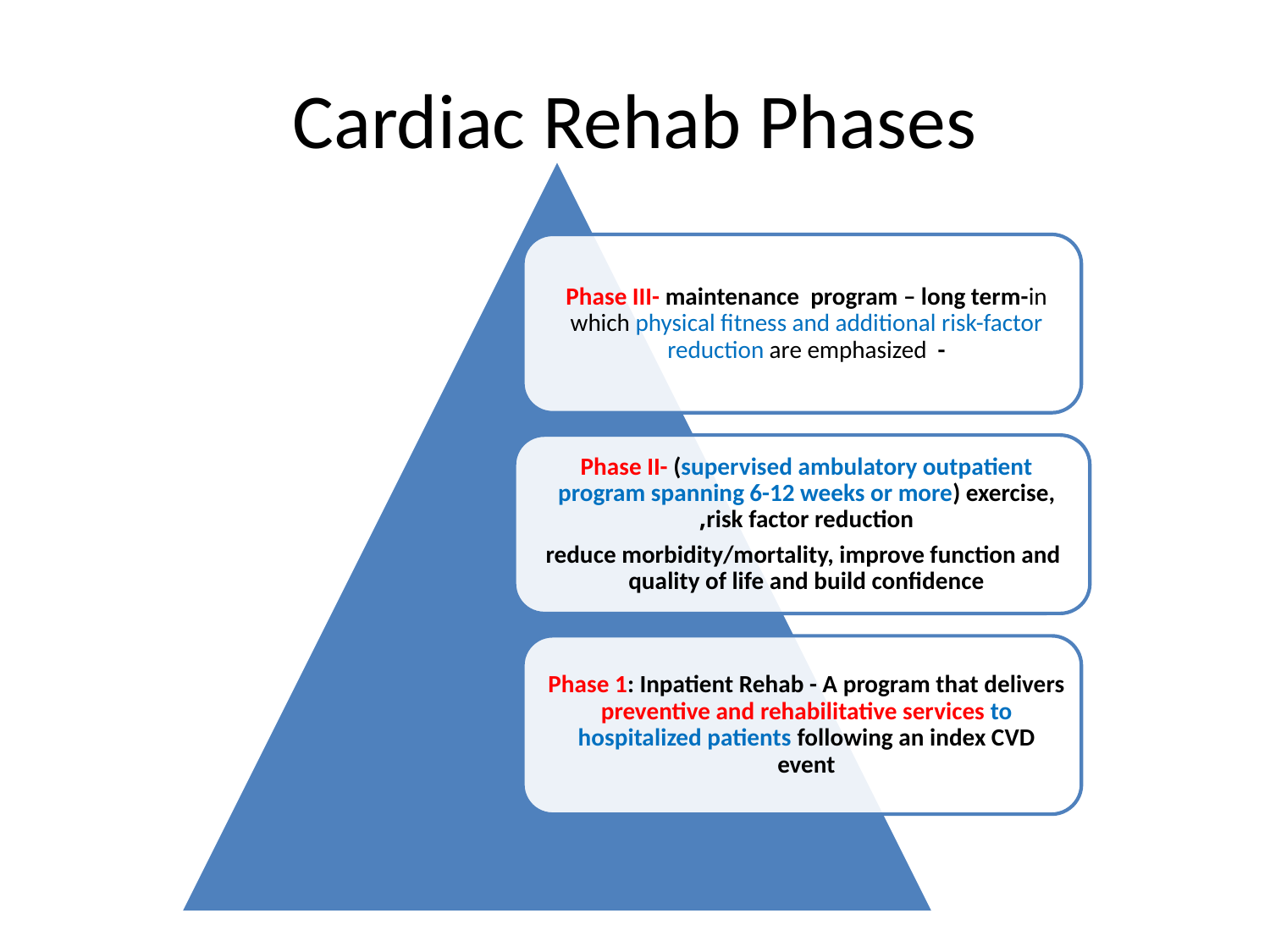

# Cardiac Rehab Phases
Phase III- maintenance  program – long term-in which physical fitness and additional risk-factor reduction are emphasized  -
Phase II- (supervised ambulatory outpatient program spanning 6-12 weeks or more) exercise, risk factor reduction,
 reduce morbidity/mortality, improve function and quality of life and build confidence
Phase 1: Inpatient Rehab - A program that delivers preventive and rehabilitative services to hospitalized patients following an index CVD event